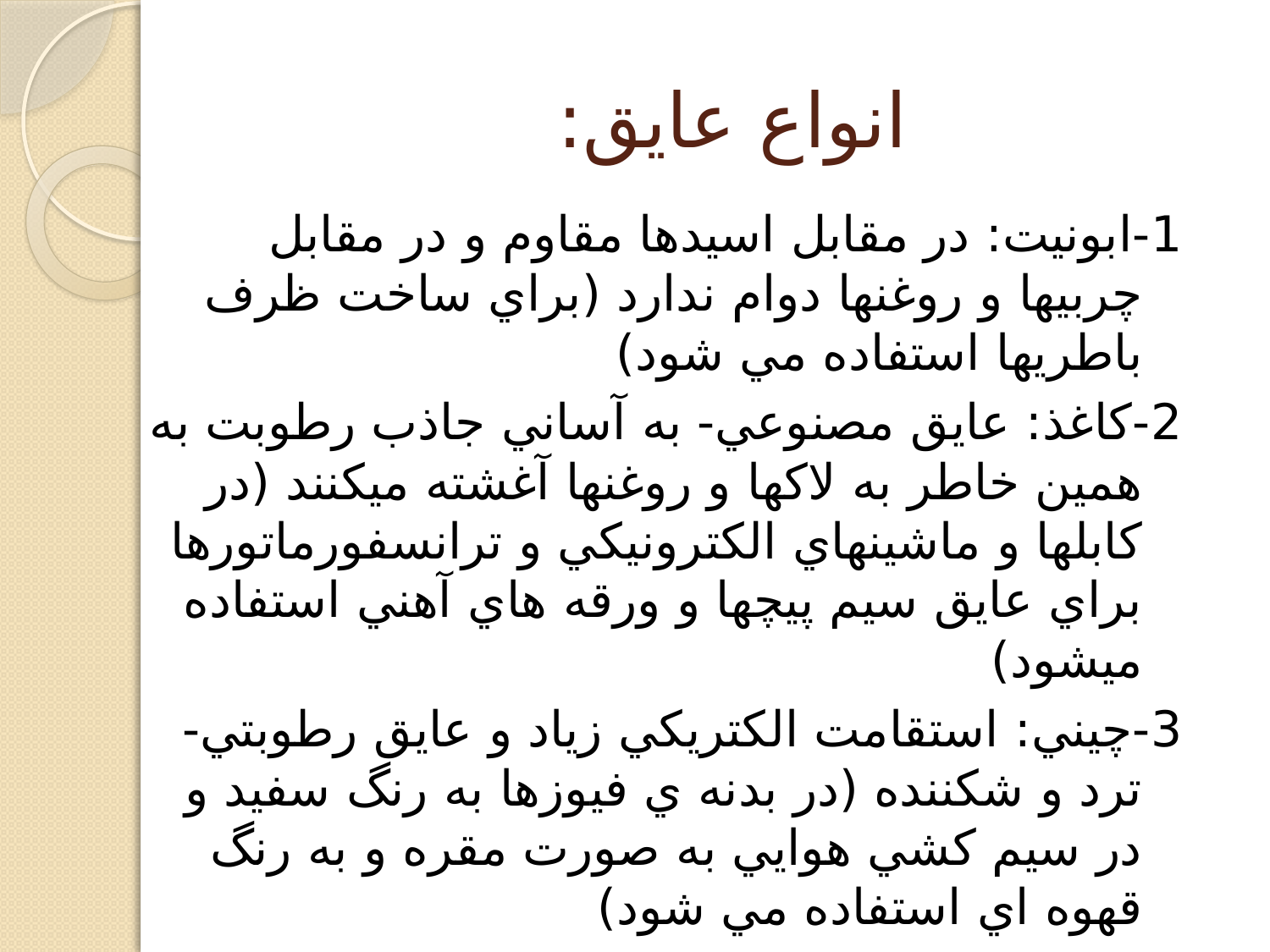

# انواع عايق:
1-ابونيت: در مقابل اسيدها مقاوم و در مقابل چربيها و روغنها دوام ندارد (براي ساخت ظرف باطريها استفاده مي شود)
2-كاغذ: عايق مصنوعي- به آساني جاذب رطوبت به همين خاطر به لاكها و روغنها آغشته ميكنند (در كابلها و ماشينهاي الكترونيكي و ترانسفورماتورها براي عايق سيم پيچها و ورقه هاي آهني استفاده ميشود)
3-چيني: استقامت الكتريكي زياد و عايق رطوبتي- ترد و شكننده (در بدنه ي فيوزها به رنگ سفيد و در سيم كشي هوايي به صورت مقره و به رنگ قهوه اي استفاده مي شود)